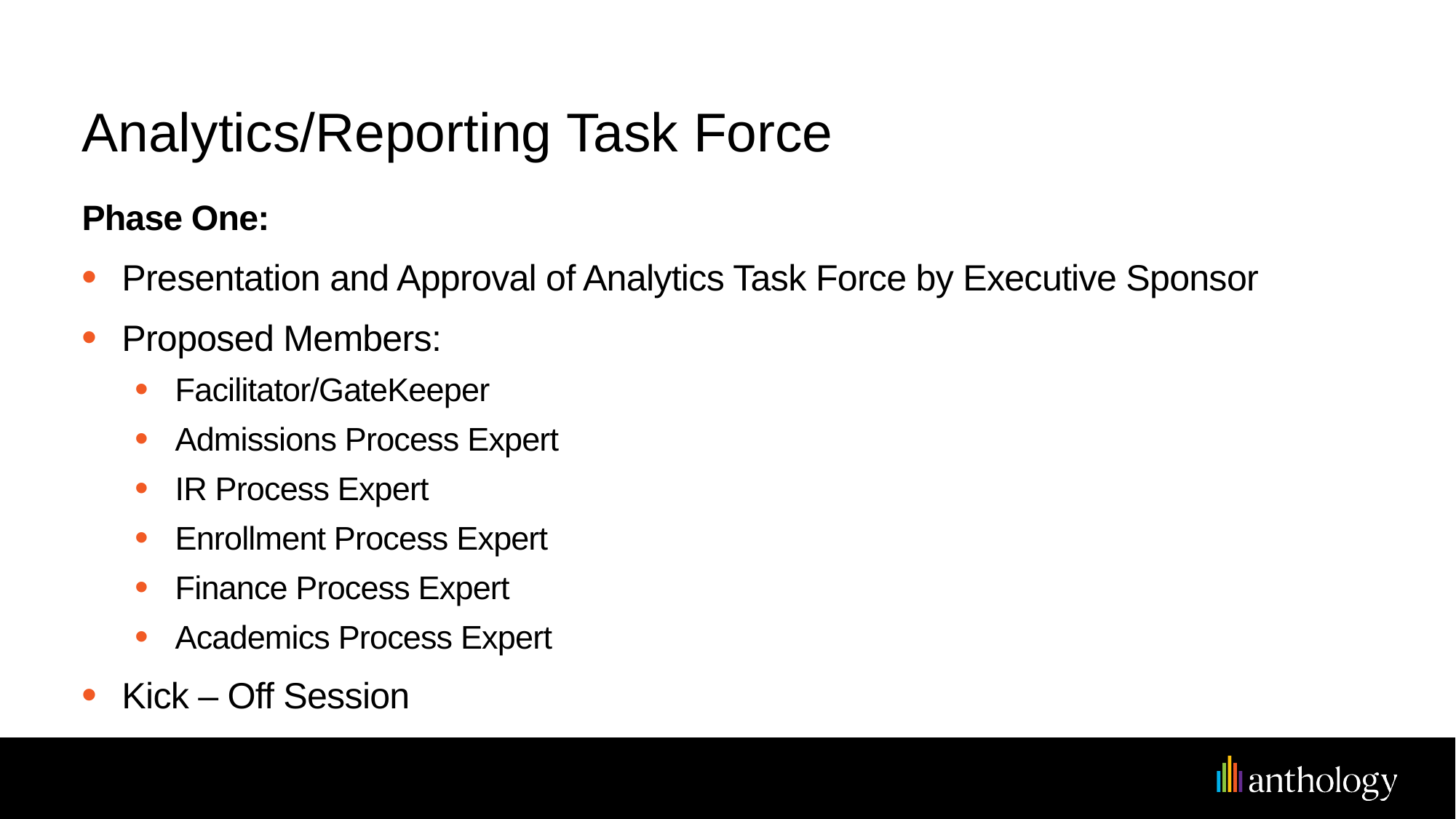

# Analytics/Reporting Task Force
Phase One:
Presentation and Approval of Analytics Task Force by Executive Sponsor
Proposed Members:
Facilitator/GateKeeper
Admissions Process Expert
IR Process Expert
Enrollment Process Expert
Finance Process Expert
Academics Process Expert
Kick – Off Session